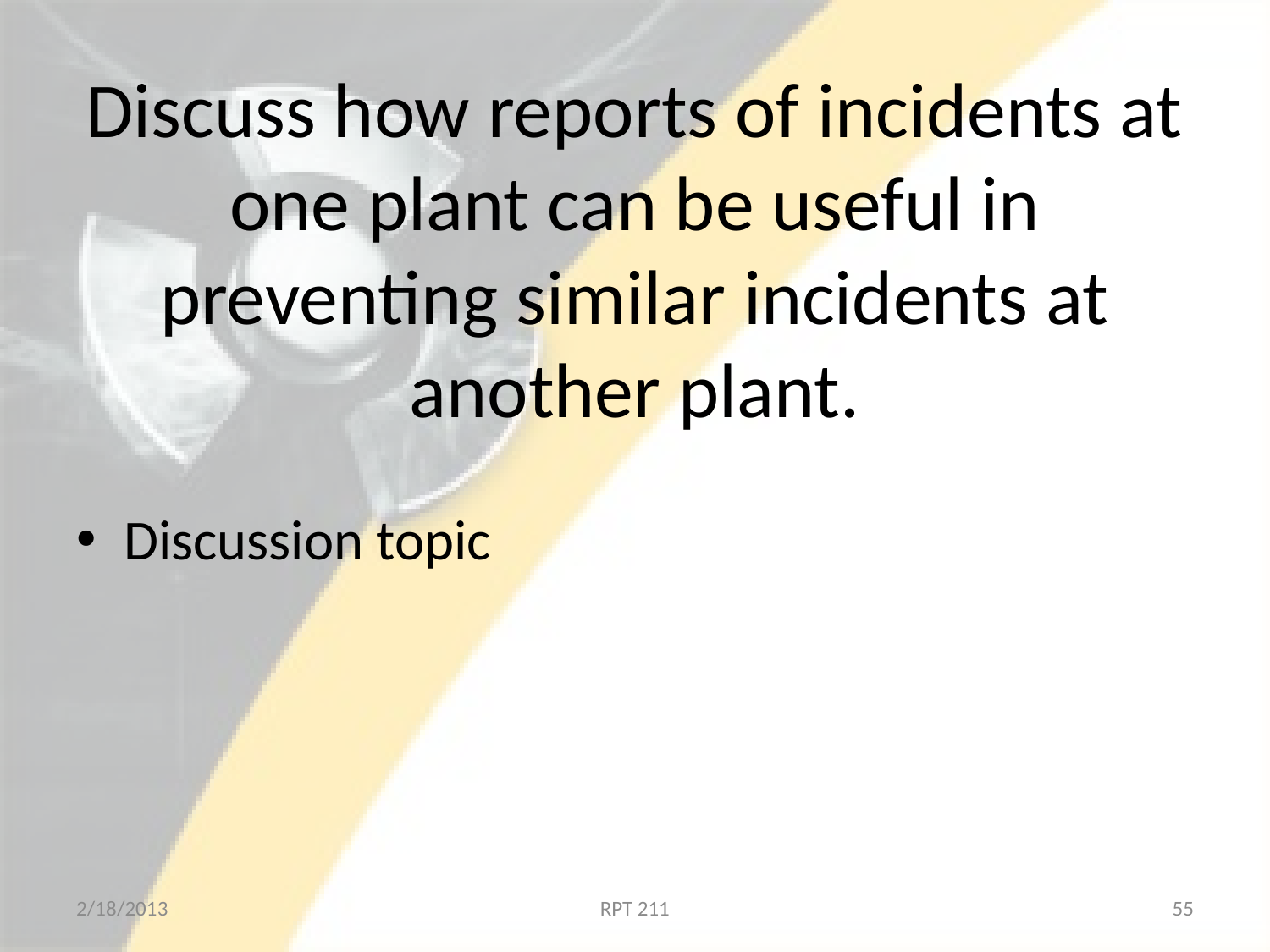

# Discuss how reports of incidents at one plant can be useful in preventing similar incidents at another plant.
Discussion topic
2/18/2013
RPT 211
55